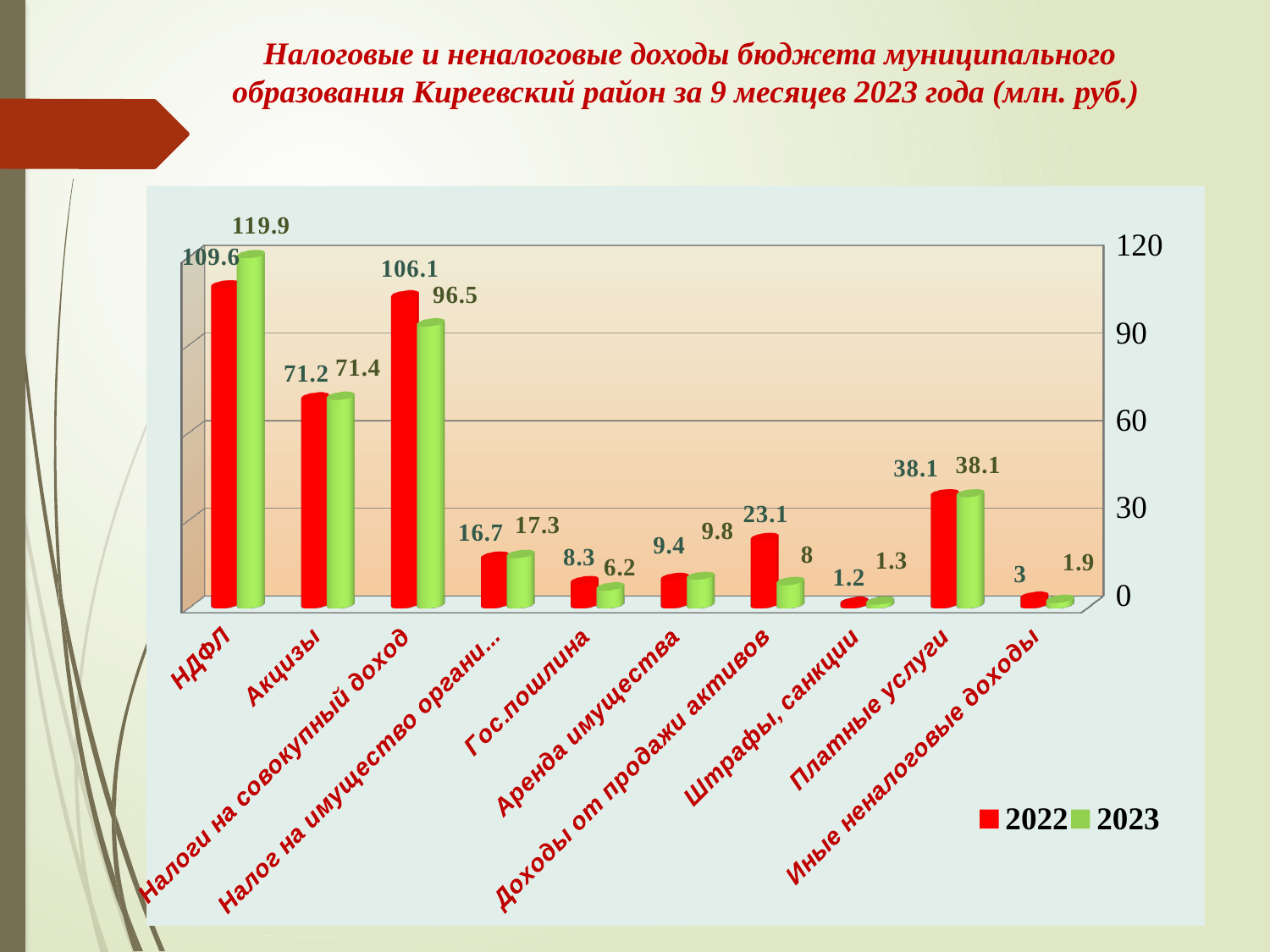

# Налоговые и неналоговые доходы бюджета муниципального образования Киреевский район за 9 месяцев 2023 года (млн. руб.)

[unsupported chart]